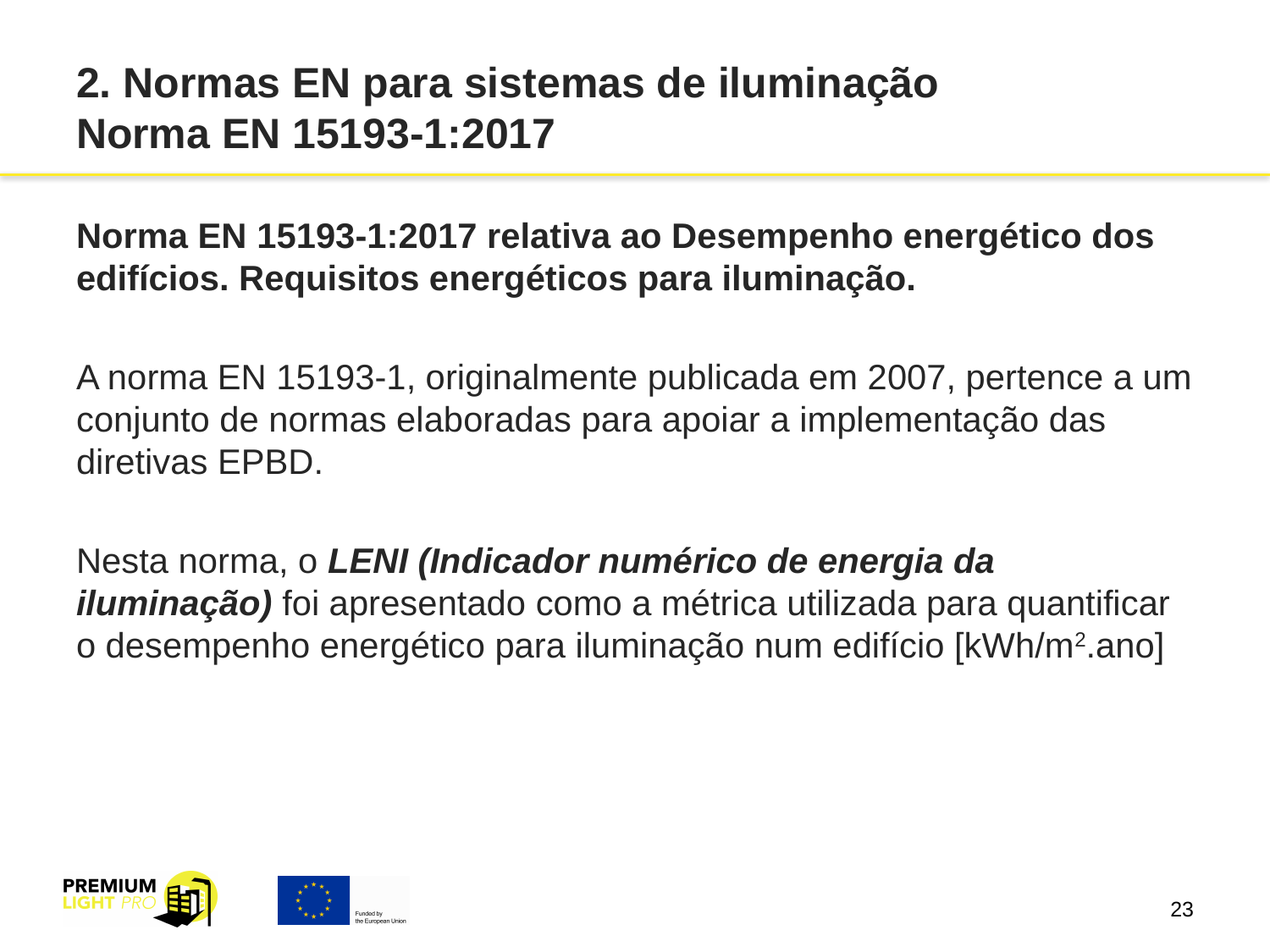

# 2. Normas EN para sistemas de iluminação Norma EN 15193-1:2017
Norma EN 15193-1:2017 relativa ao Desempenho energético dos edifícios. Requisitos energéticos para iluminação.

A norma EN 15193-1, originalmente publicada em 2007, pertence a um conjunto de normas elaboradas para apoiar a implementação das diretivas EPBD.

Nesta norma, o LENI (Indicador numérico de energia da iluminação) foi apresentado como a métrica utilizada para quantificar o desempenho energético para iluminação num edifício [kWh/m2.ano]